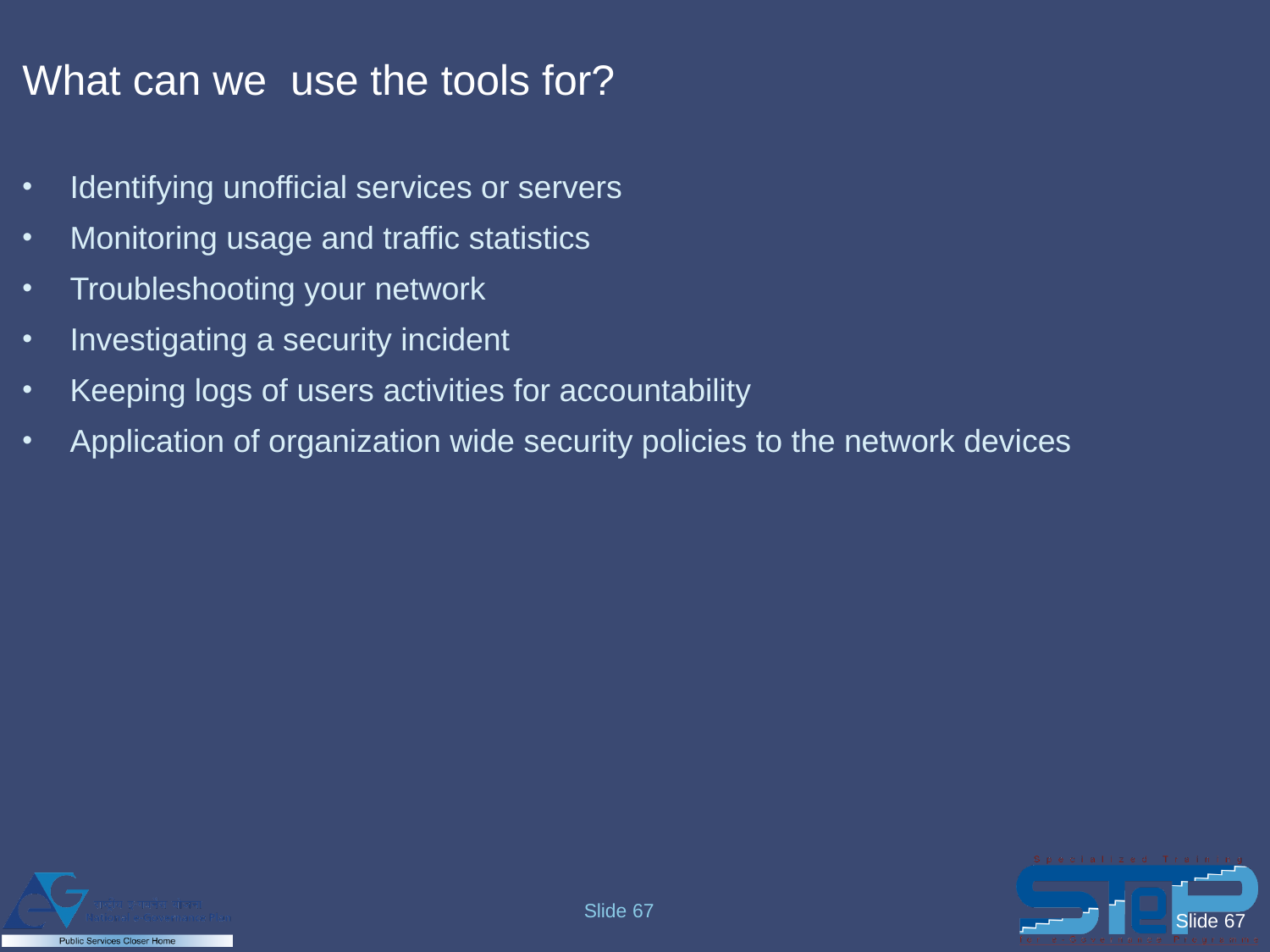

# What can we  use the tools for?
Identifying unofficial services or servers
Monitoring usage and traffic statistics
Troubleshooting your network
Investigating a security incident
Keeping logs of users activities for accountability
Application of organization wide security policies to the network devices

Slide 67